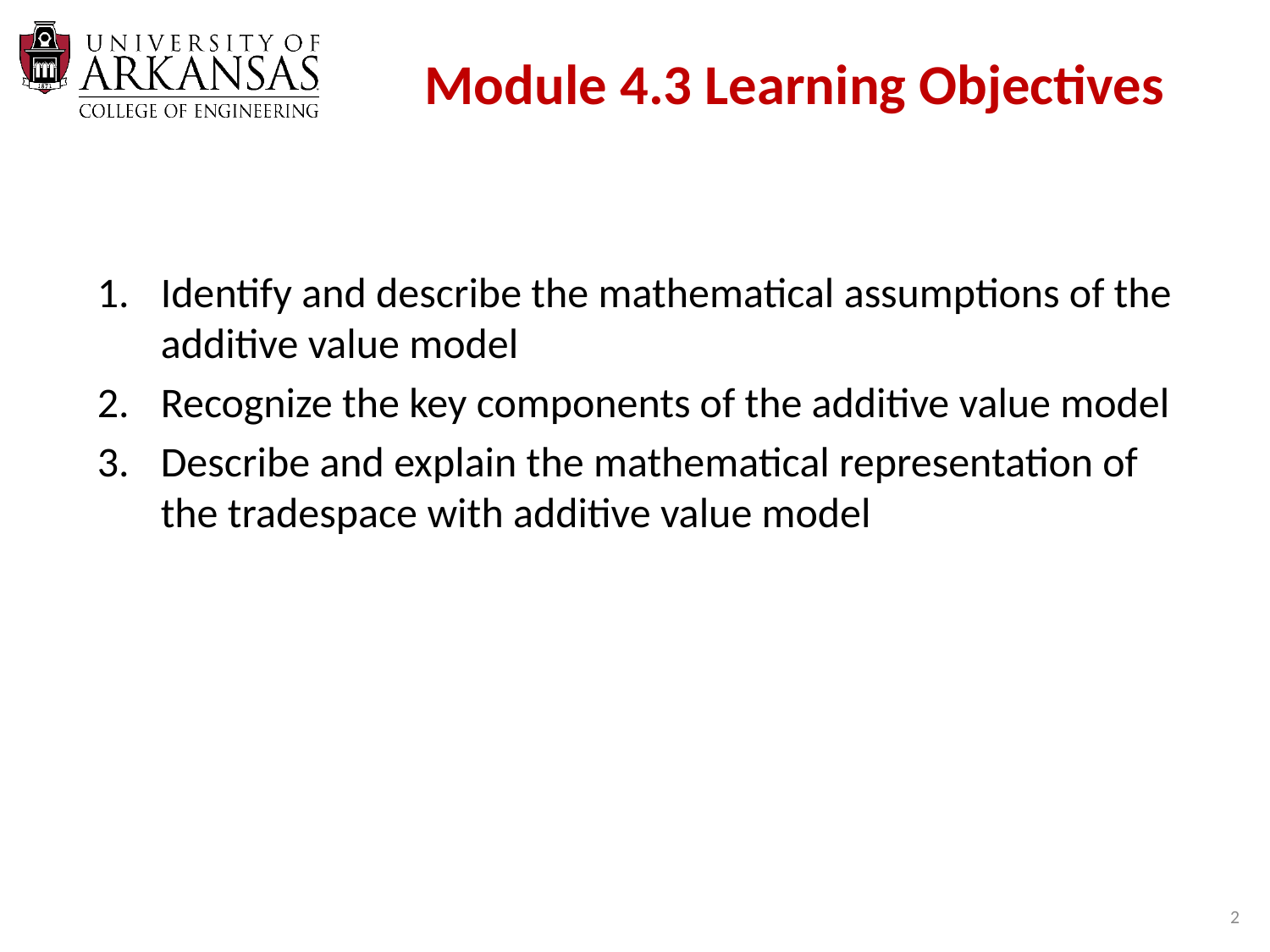

# Module 4.3 Learning Objectives

Identify and describe the mathematical assumptions of the additive value model
Recognize the key components of the additive value model
Describe and explain the mathematical representation of the tradespace with additive value model

2